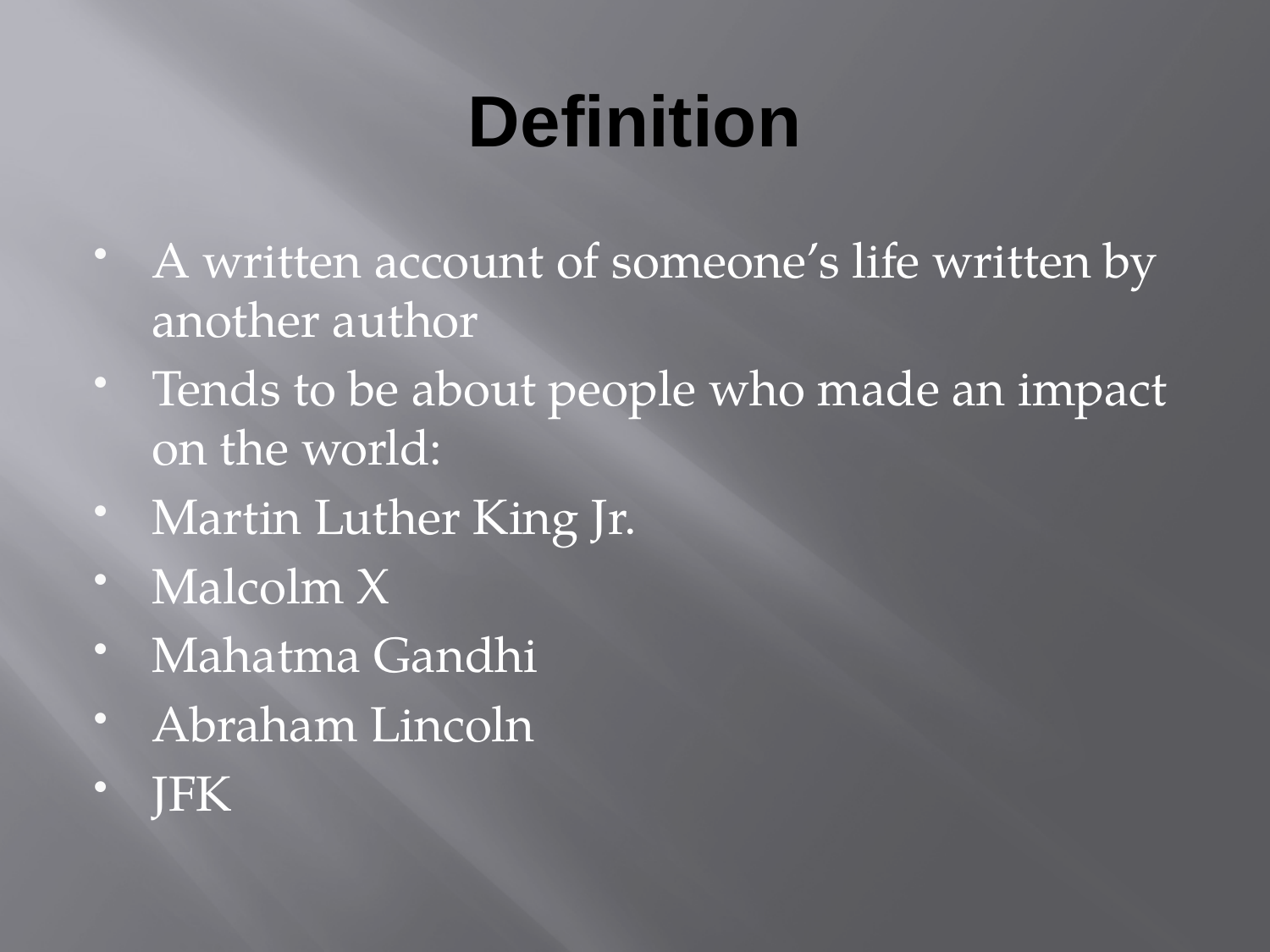

# Definition
A written account of someone’s life written by another author
Tends to be about people who made an impact on the world:
Martin Luther King Jr.
Malcolm X
Mahatma Gandhi
Abraham Lincoln
JFK